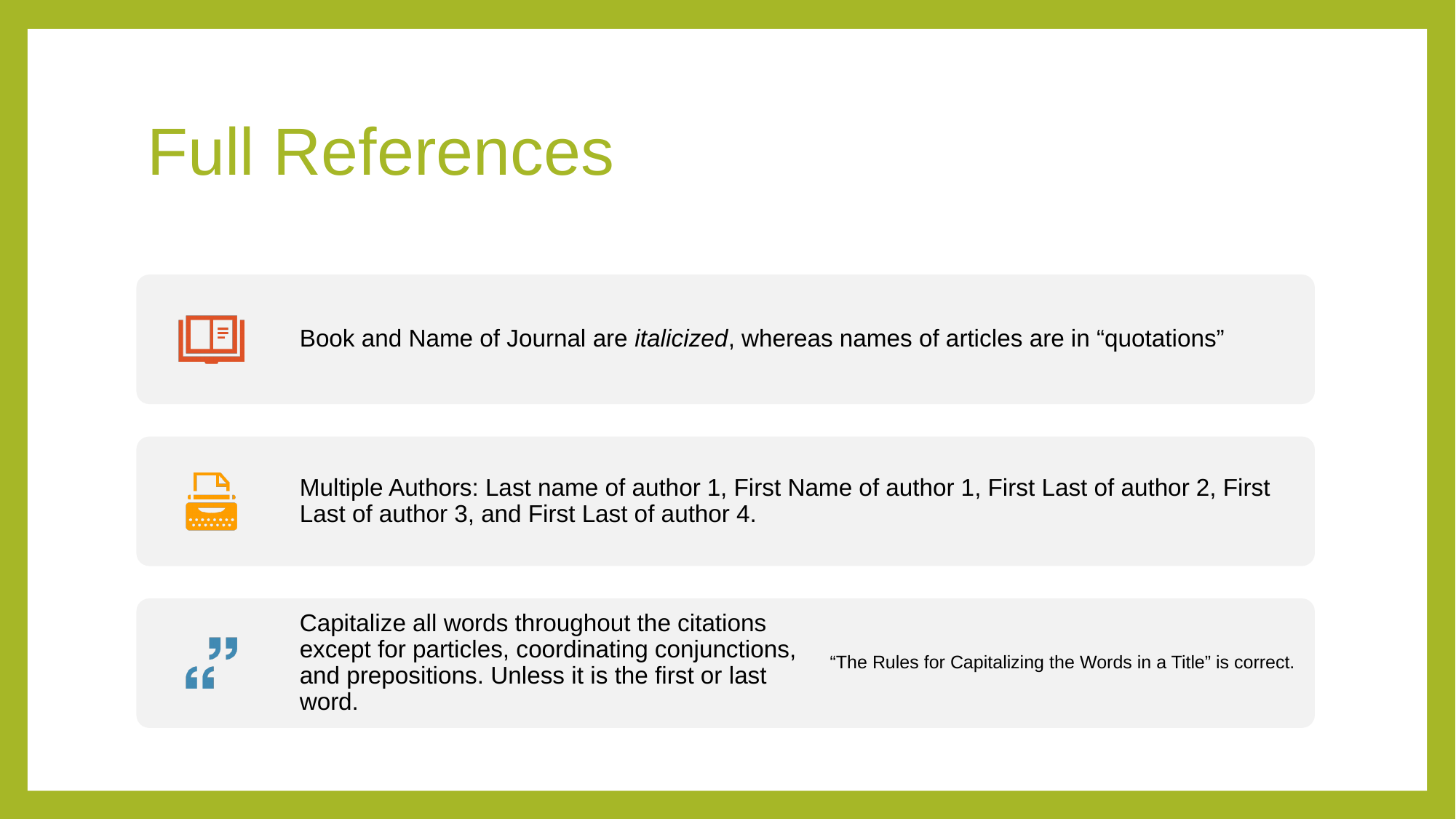

# Full References
Book and Name of Journal are italicized, whereas names of articles are in “quotations”
Multiple Authors: Last name of author 1, First Name of author 1, First Last of author 2, First Last of author 3, and First Last of author 4.
Capitalize all words throughout the citations except for particles, coordinating conjunctions, and prepositions. Unless it is the first or last word.
“The Rules for Capitalizing the Words in a Title” is correct.